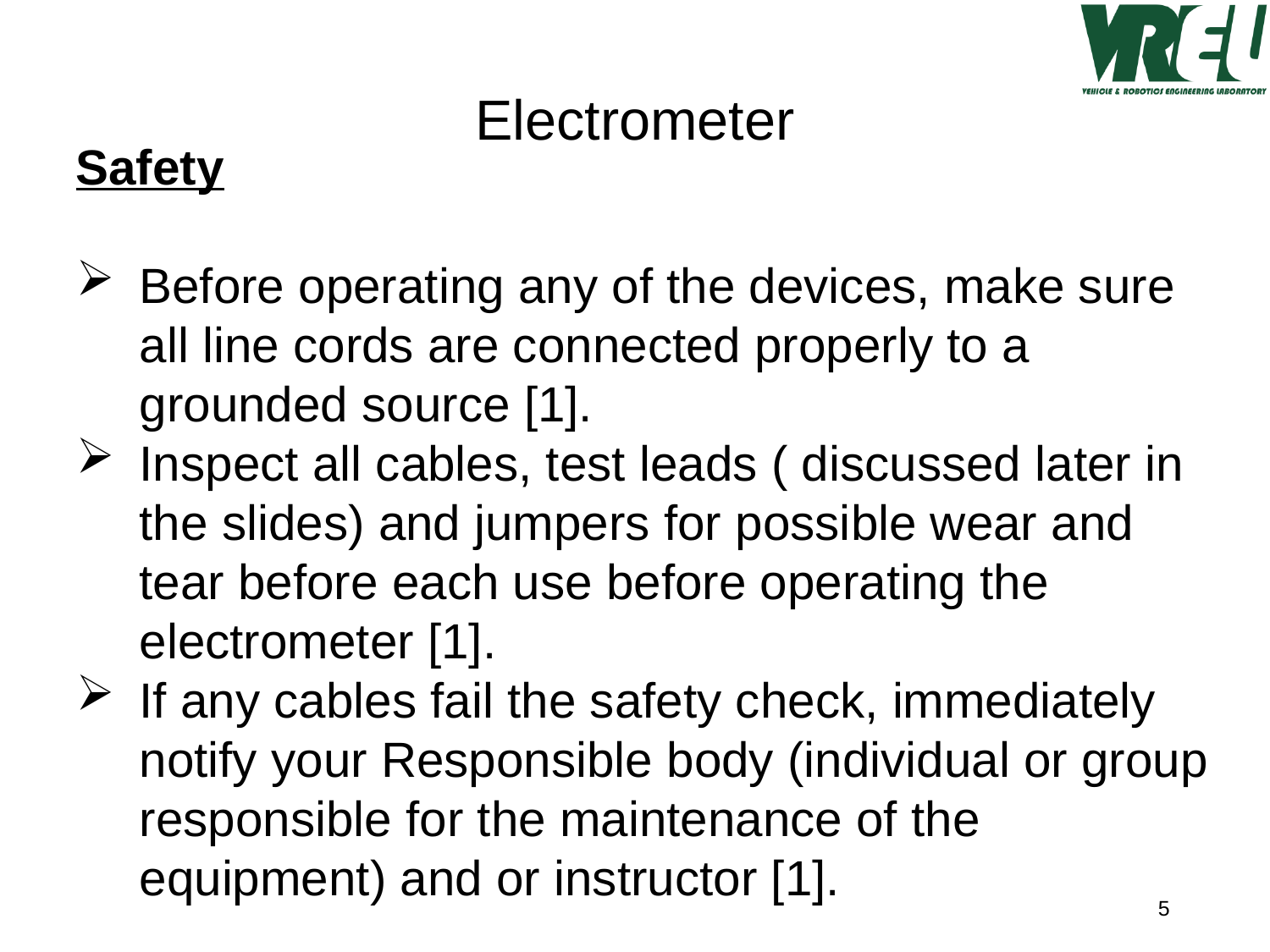

Electrometer
Safety

Before operating any of the devices, make sure all line cords are connected properly to a grounded source [1].
Inspect all cables, test leads ( discussed later in the slides) and jumpers for possible wear and tear before each use before operating the electrometer [1].
If any cables fail the safety check, immediately notify your Responsible body (individual or group responsible for the maintenance of the equipment) and or instructor [1].
5